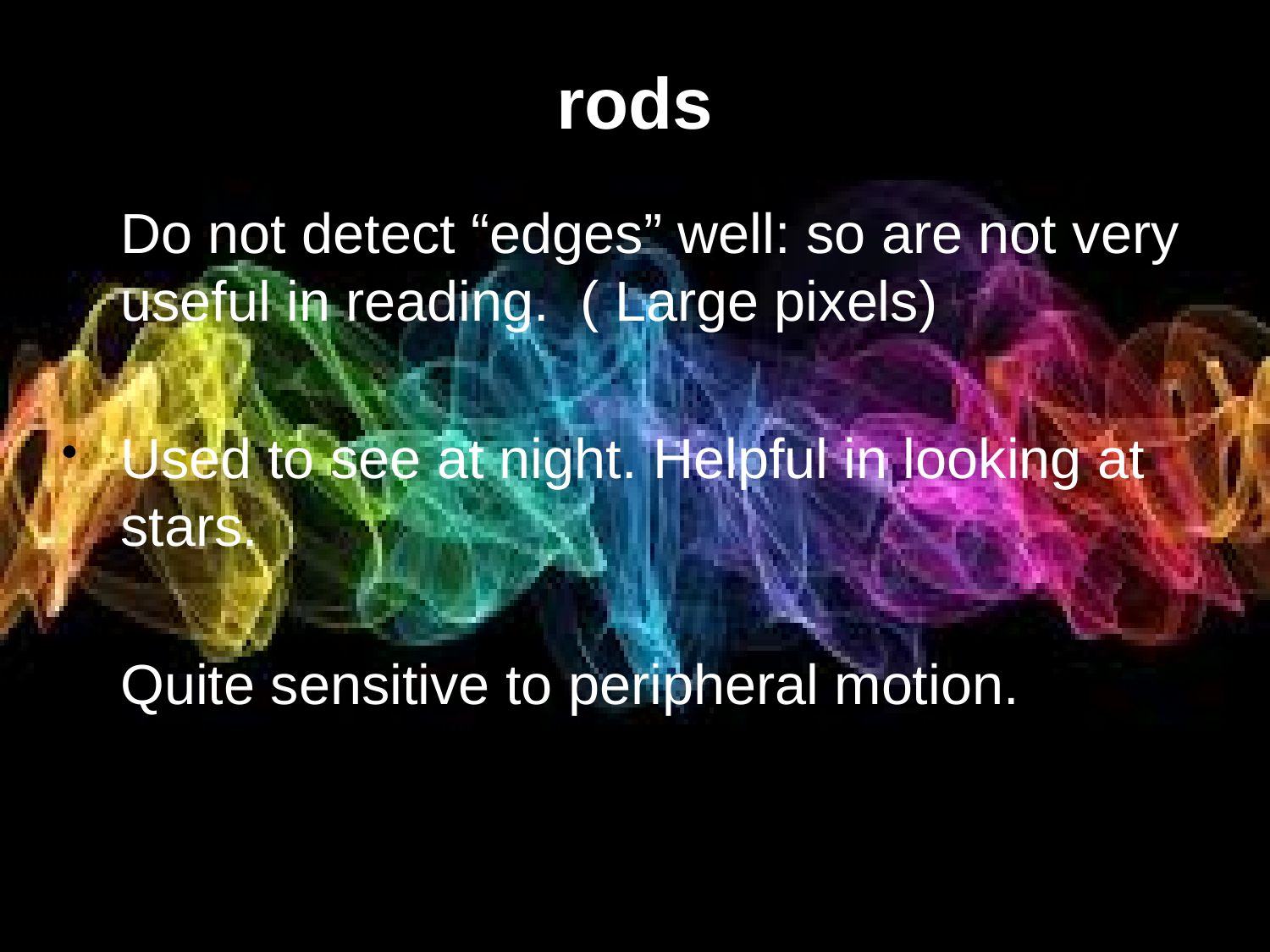

# rods
Do not detect “edges” well: so are not very useful in reading.  ( Large pixels)

Used to see at night. Helpful in looking at stars.

Quite sensitive to peripheral motion.